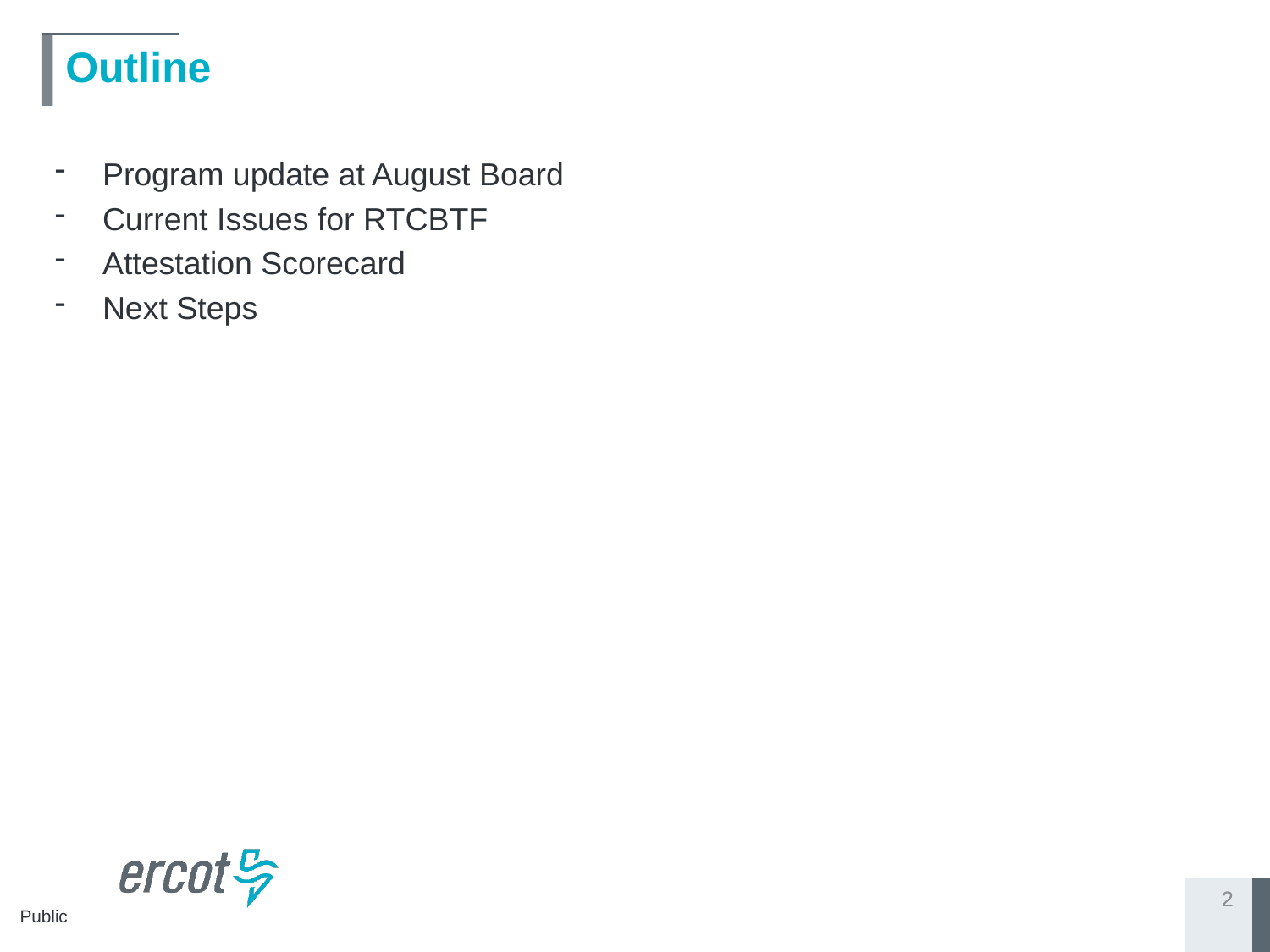

# Outline
Program update at August Board
Current Issues for RTCBTF
Attestation Scorecard
Next Steps
2